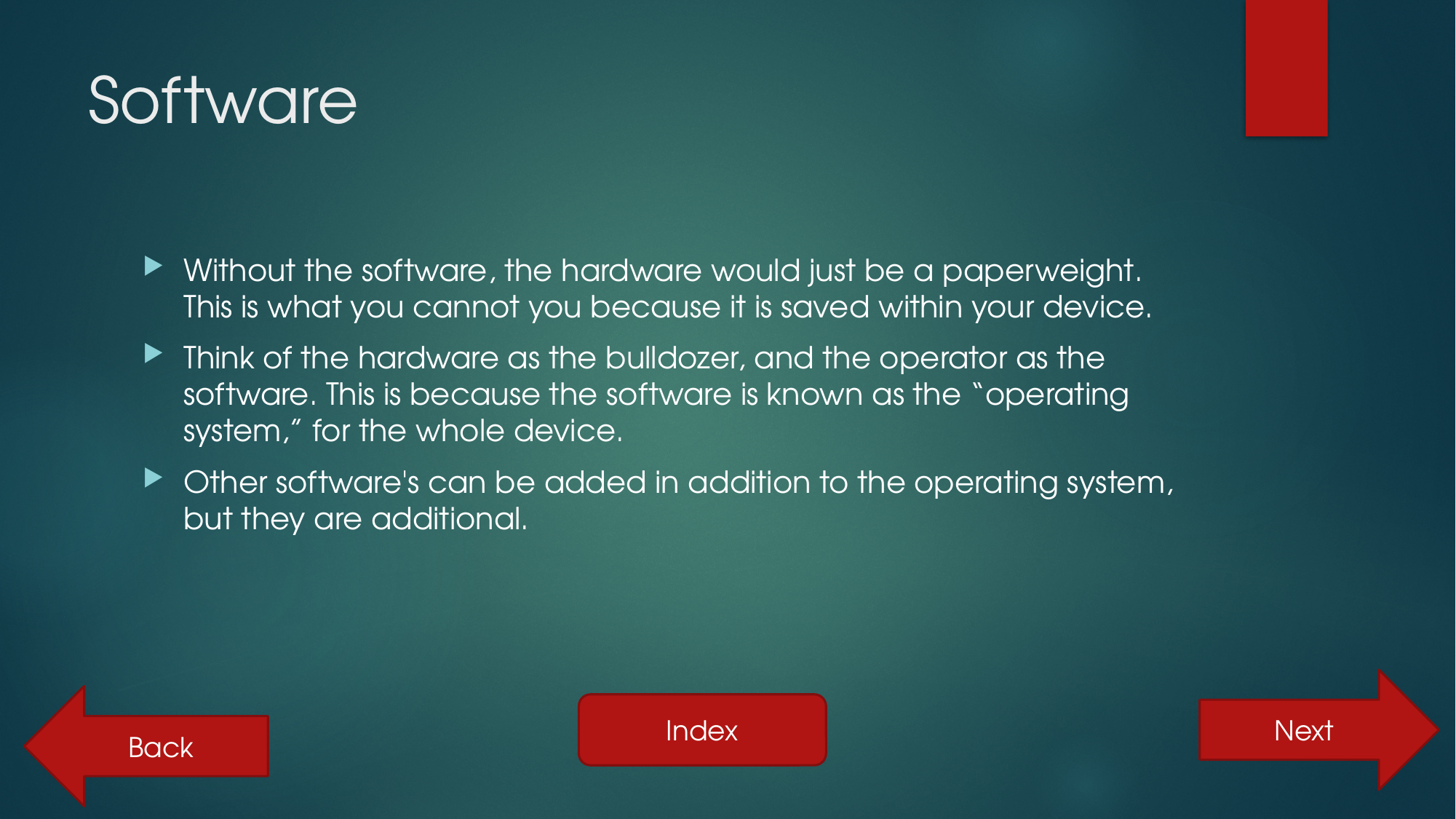

# Software
Without the software, the hardware would just be a paperweight. This is what you cannot you because it is saved within your device.
Think of the hardware as the bulldozer, and the operator as the software. This is because the software is known as the “operating system,” for the whole device.
Other software's can be added in addition to the operating system, but they are additional.

Next
Back
Index